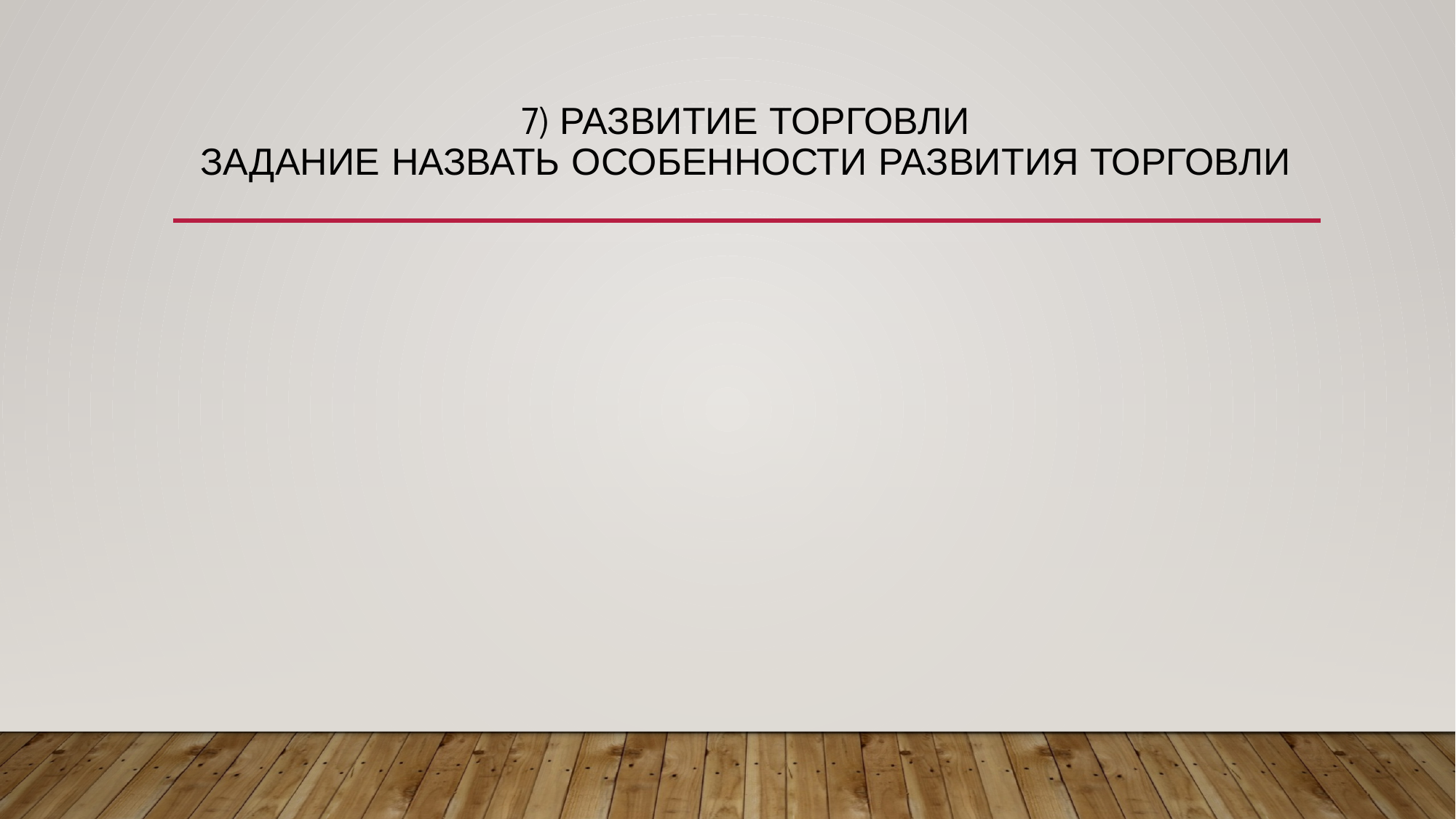

# 7) Развитие торговли Задание назвать особенности развития торговли